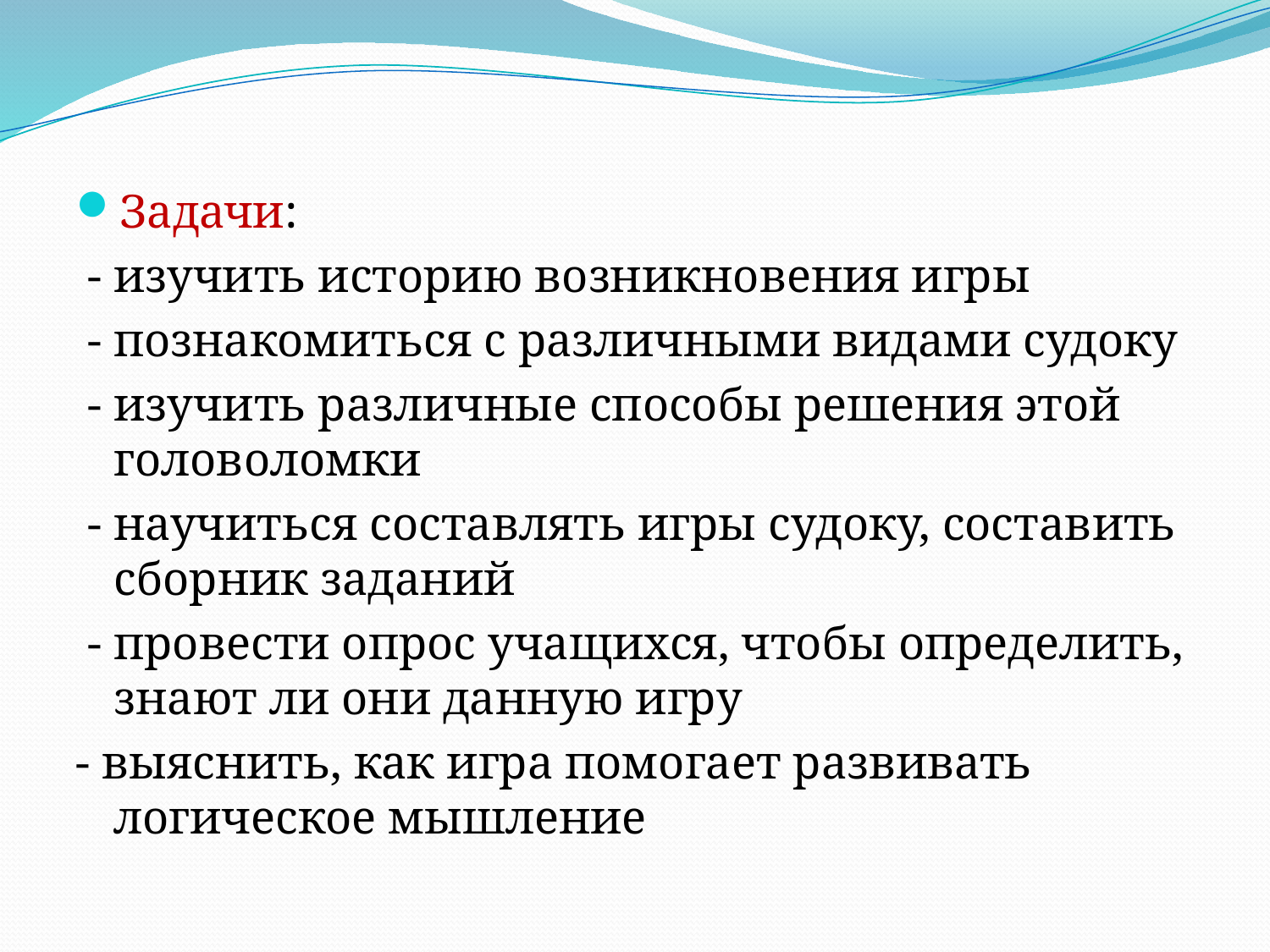

#
Задачи:
 - изучить историю возникновения игры
 - познакомиться с различными видами судоку
 - изучить различные способы решения этой головоломки
 - научиться составлять игры судоку, составить сборник заданий
 - провести опрос учащихся, чтобы определить, знают ли они данную игру
- выяснить, как игра помогает развивать логическое мышление